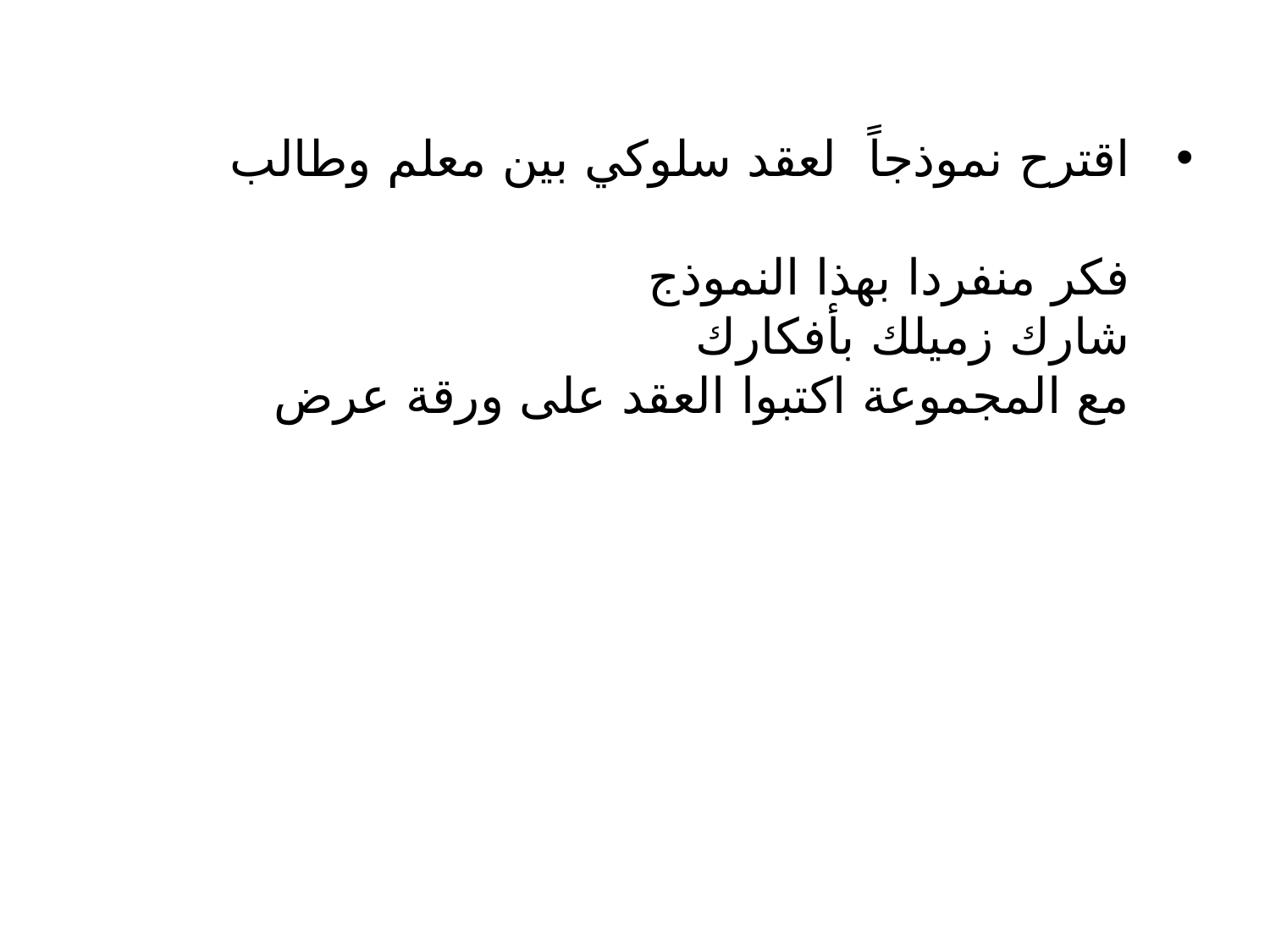

# اقترح نموذجاً  لعقد سلوكي بين معلم وطالب فكر منفردا بهذا النموذج شارك زميلك بأفكارك مع المجموعة اكتبوا العقد على ورقة عرض